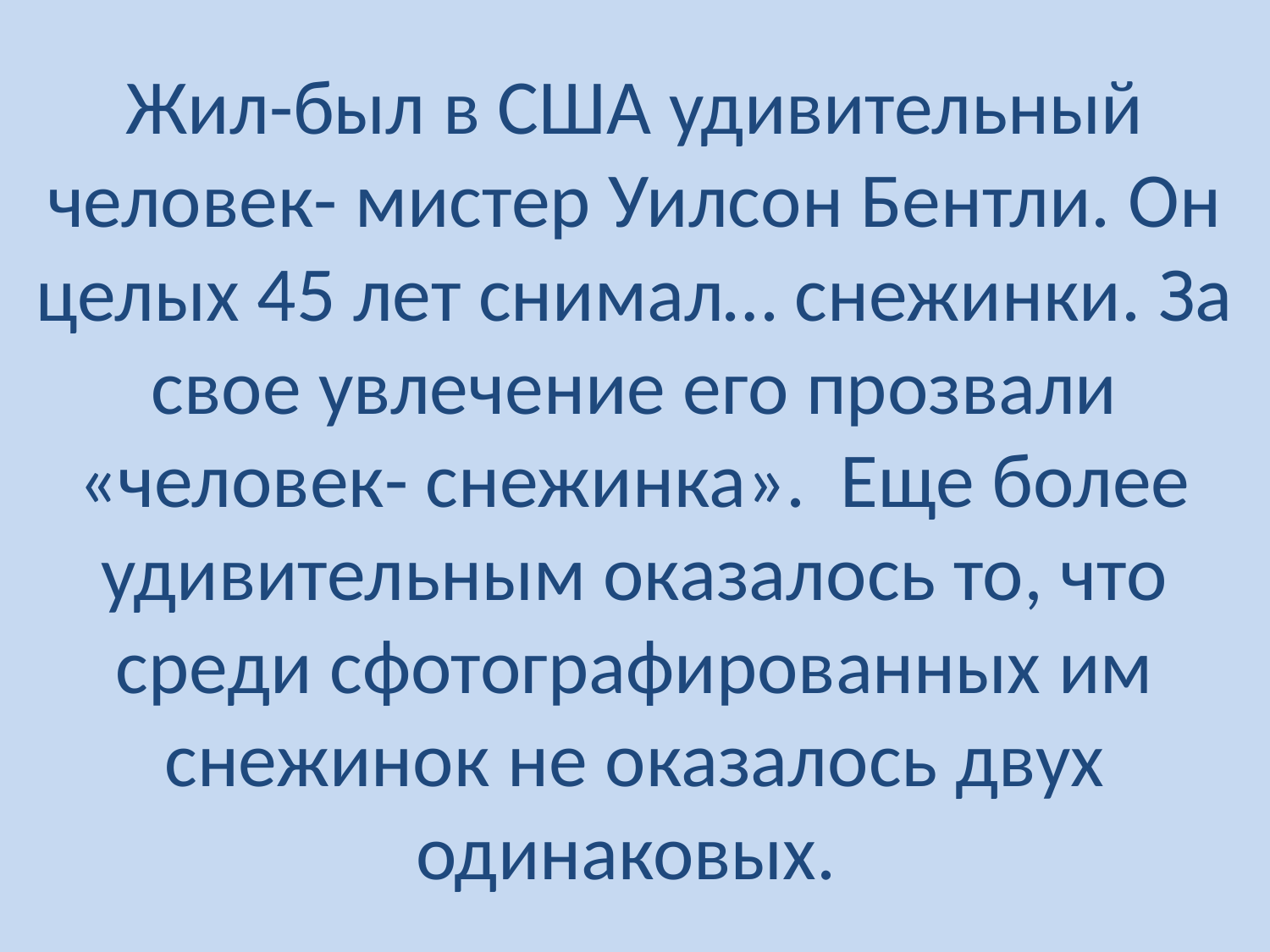

# Жил-был в США удивительный человек- мистер Уилсон Бентли. Он целых 45 лет снимал… снежинки. За свое увлечение его прозвали «человек- снежинка».  Еще более удивительным оказалось то, что среди сфотографированных им снежинок не оказалось двух одинаковых.